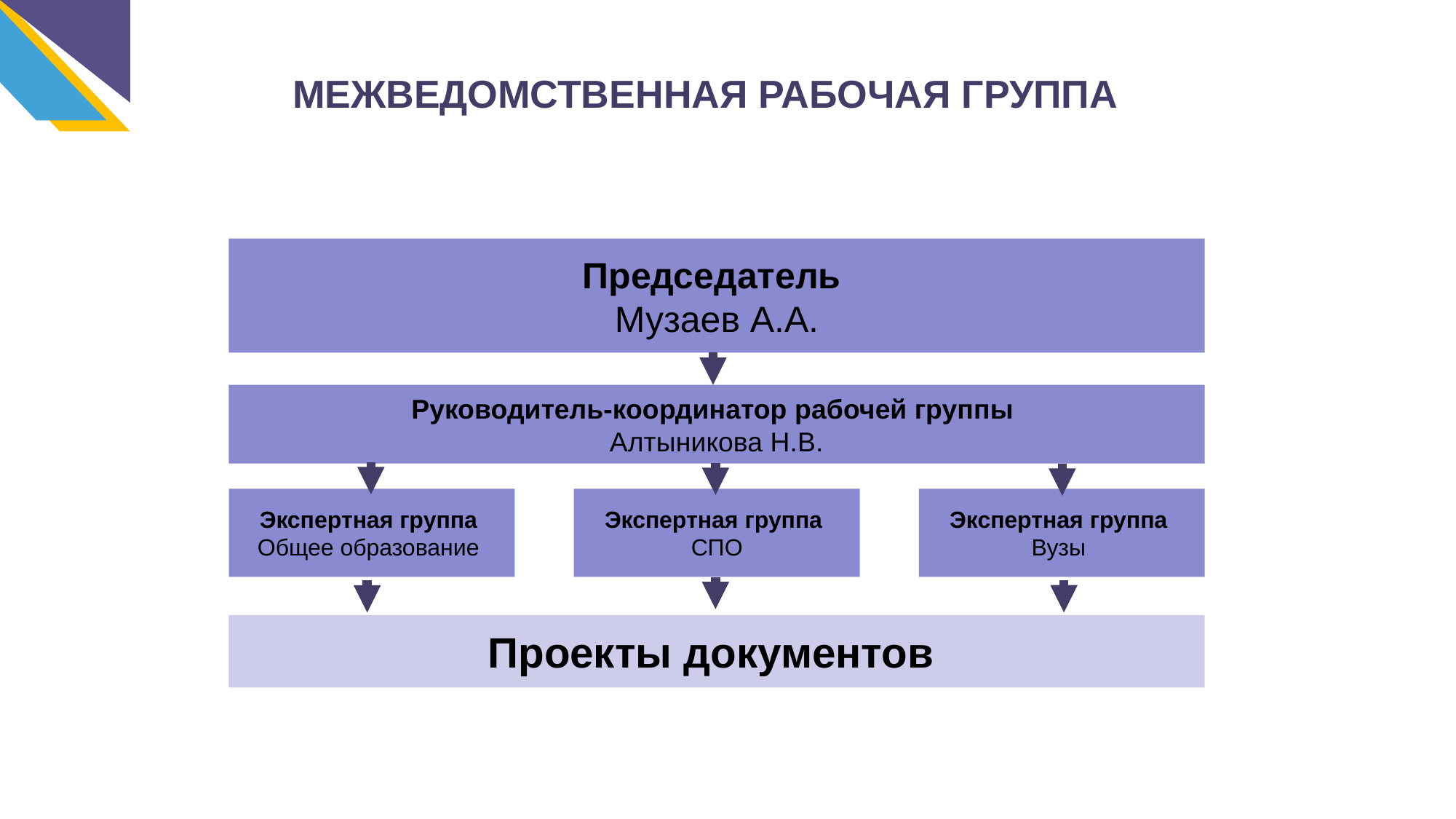

МЕЖВЕДОМСТВЕННАЯ РАБОЧАЯ ГРУППА
Председатель
Музаев А.А.
Руководитель-координатор рабочей группы
Алтыникова Н.В.
Экспертная группа
Общее образование
Экспертная группа
СПО
Экспертная группа
Вузы
Проекты документов